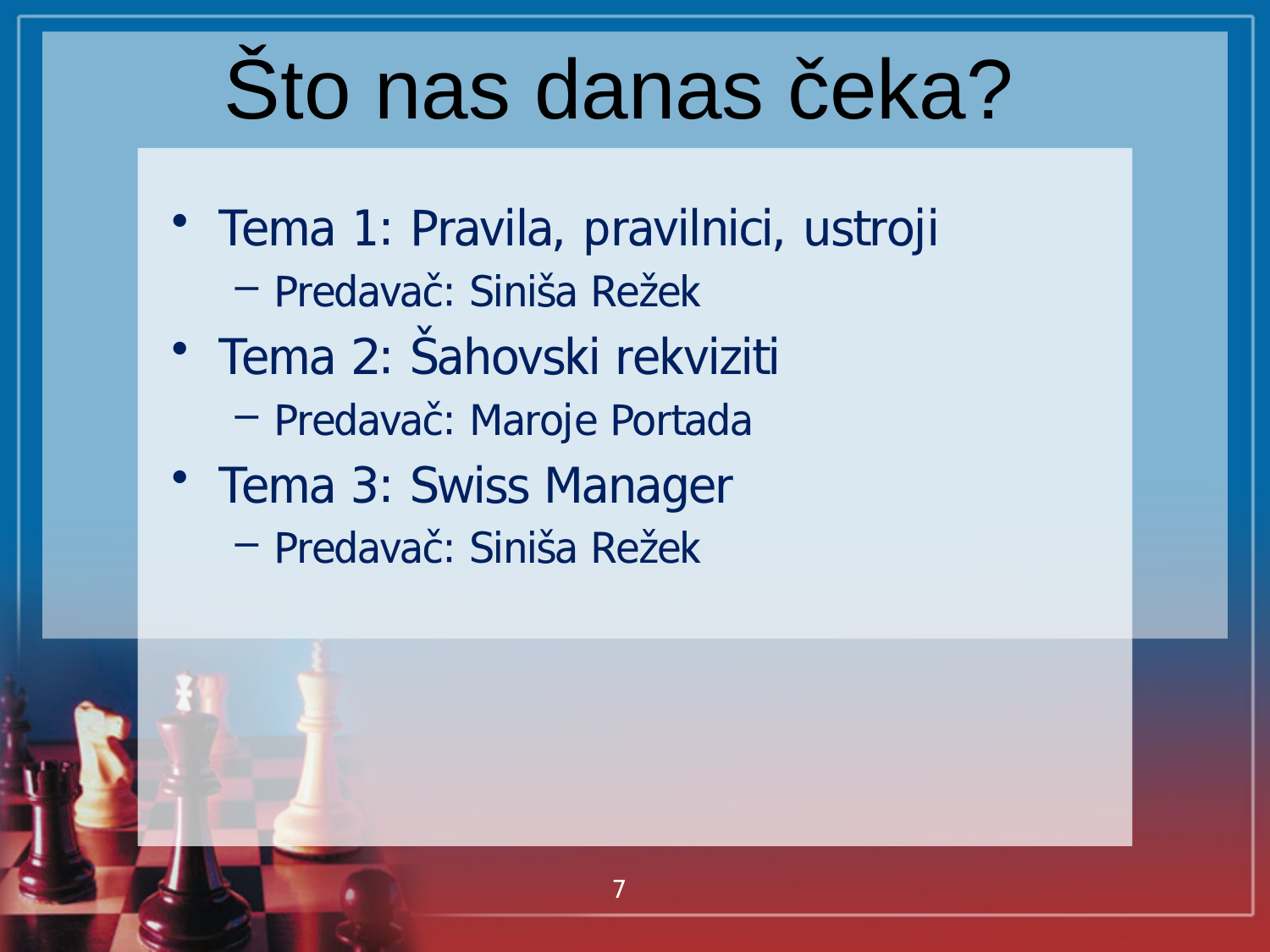

# Što nas danas čeka?
Tema 1: Pravila, pravilnici, ustroji
Predavač: Siniša Režek
Tema 2: Šahovski rekviziti
Predavač: Maroje Portada
Tema 3: Swiss Manager
Predavač: Siniša Režek
7